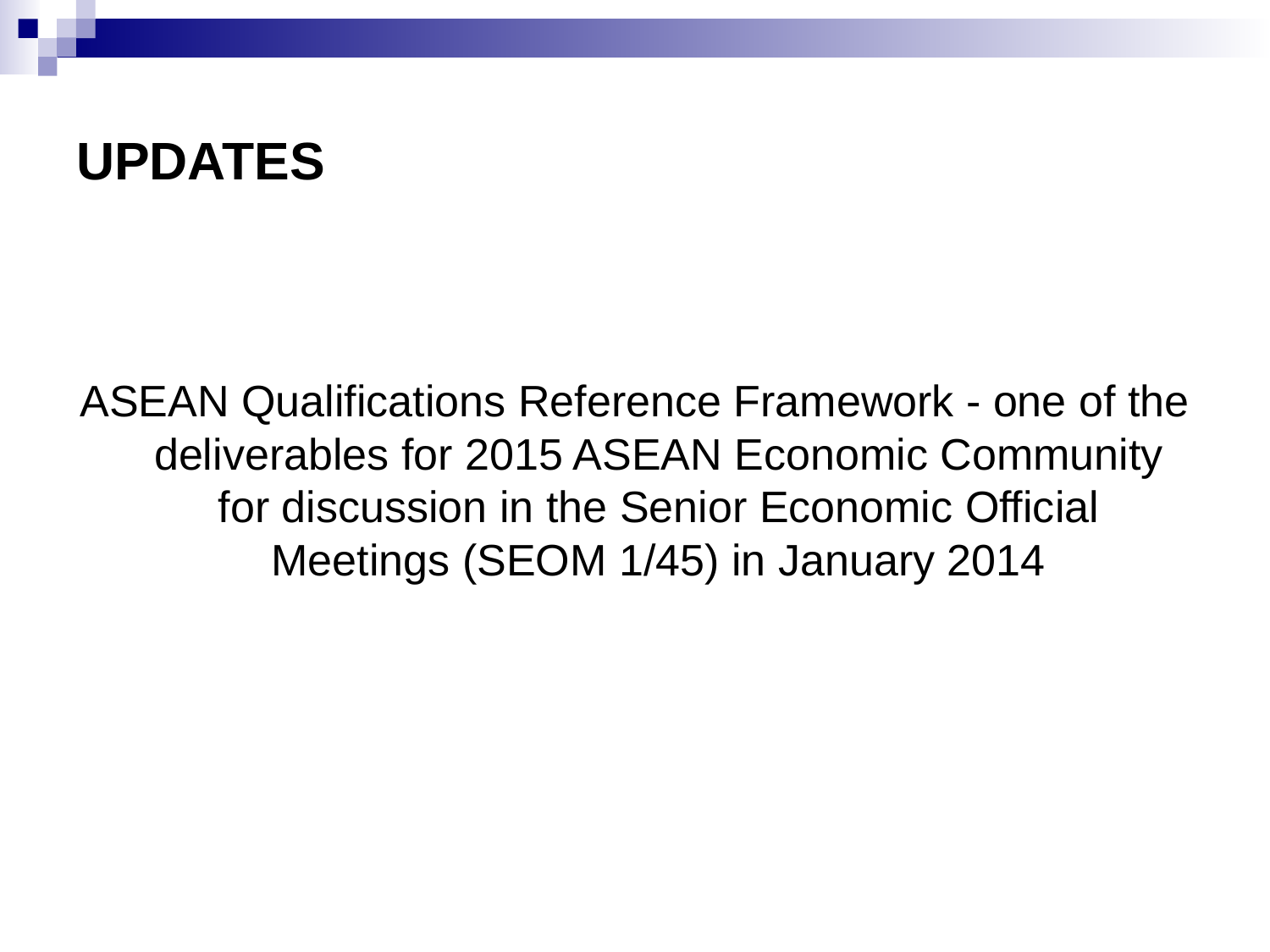

# UPDATES

ASEAN Qualifications Reference Framework - one of the deliverables for 2015 ASEAN Economic Community for discussion in the Senior Economic Official Meetings (SEOM 1/45) in January 2014